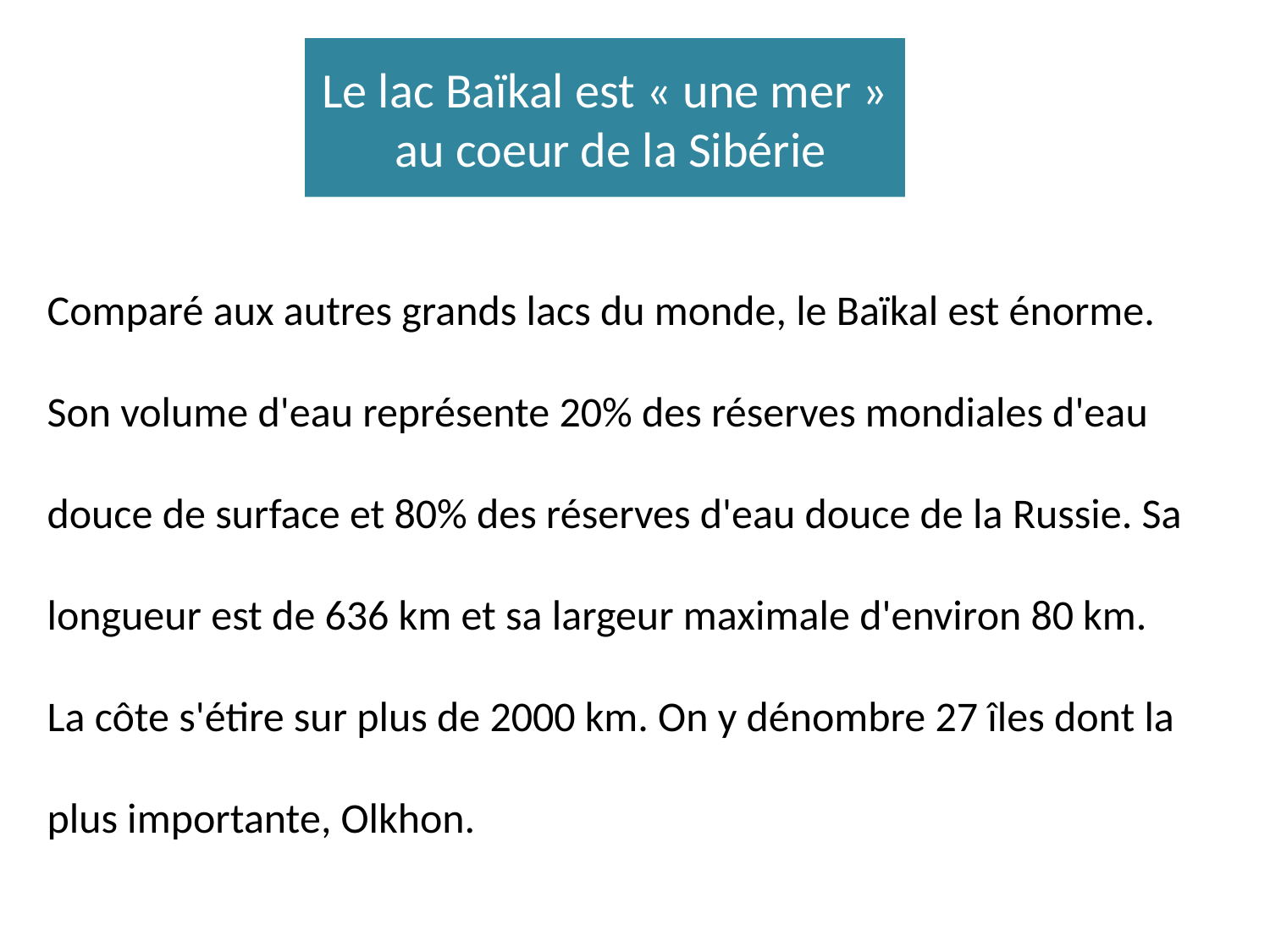

# Le lac Baïkal est « une mer » au coeur de la Sibérie

Comparé aux autres grands lacs du monde, le Baïkal est énorme. Son volume d'eau représente 20% des réserves mondiales d'eau douce de surface et 80% des réserves d'eau douce de la Russie. Sa longueur est de 636 km et sa largeur maximale d'environ 80 km. La côte s'étire sur plus de 2000 km. On y dénombre 27 îles dont la plus importante, Olkhon.